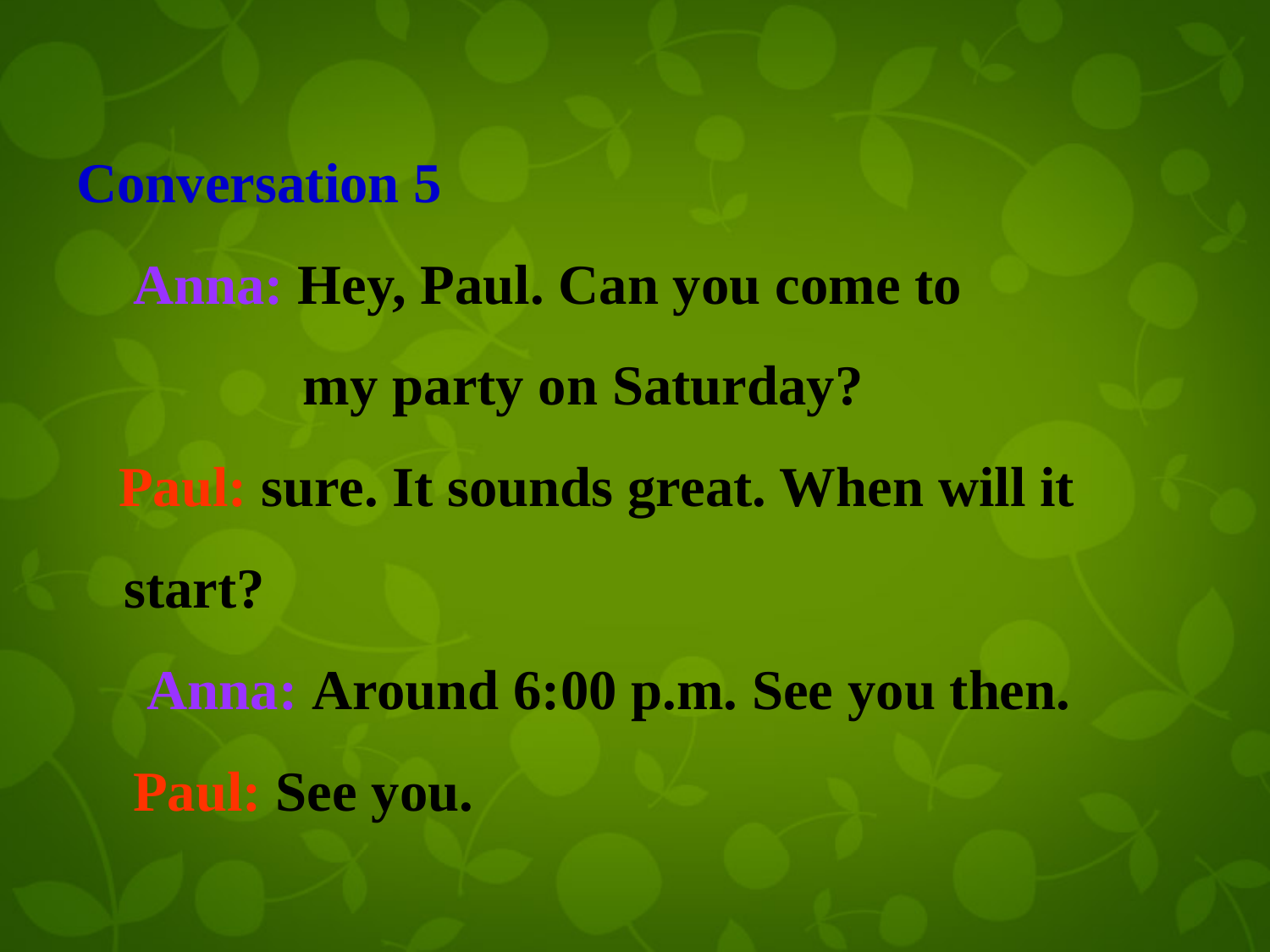

Conversation 5
    Anna: Hey, Paul. Can you come to
                my party on Saturday?
   Paul: sure. It sounds great. When will it start?
     Anna: Around 6:00 p.m. See you then.
    Paul: See you.